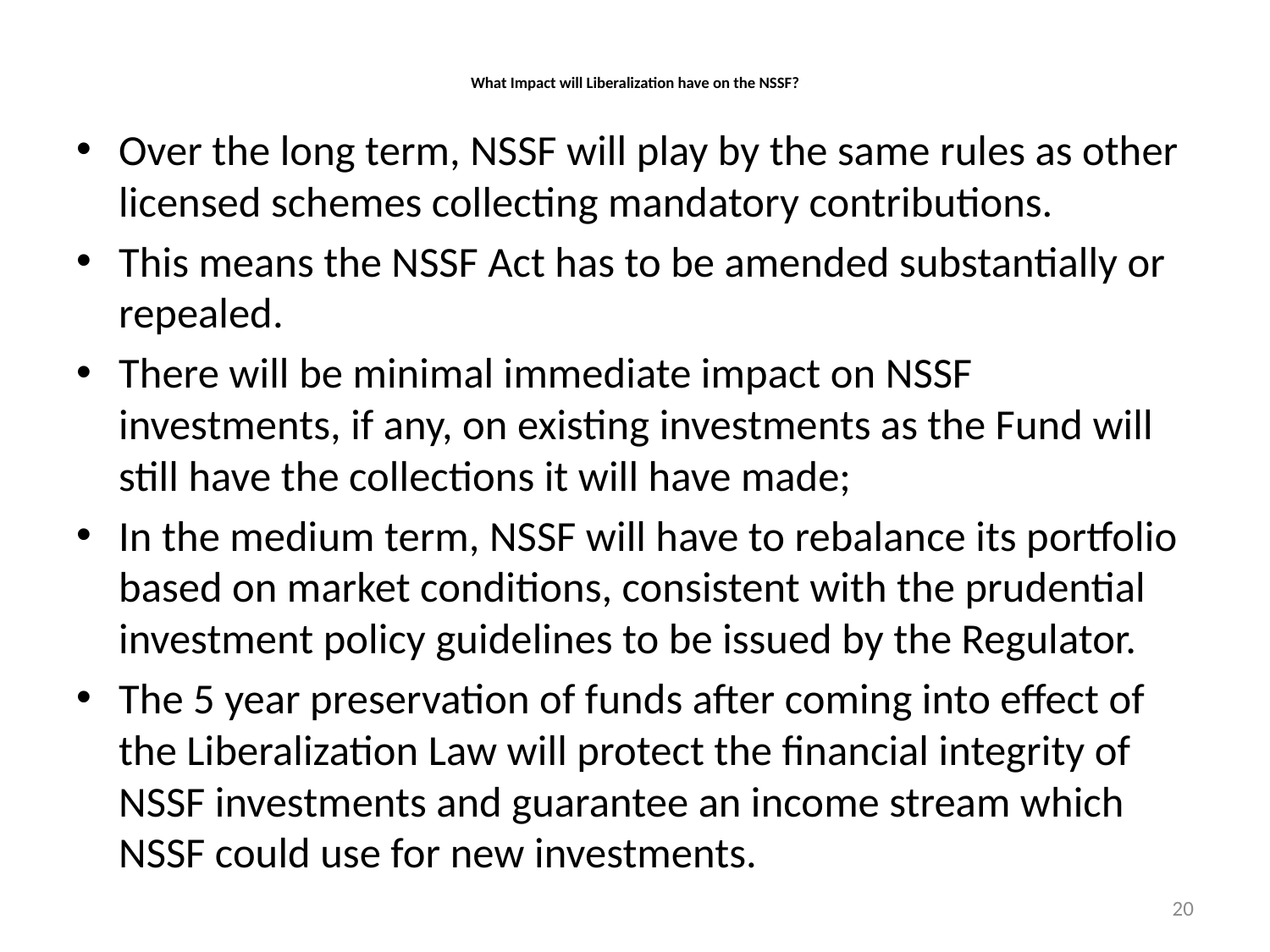

# What Impact will Liberalization have on the NSSF?
Over the long term, NSSF will play by the same rules as other licensed schemes collecting mandatory contributions.
This means the NSSF Act has to be amended substantially or repealed.
There will be minimal immediate impact on NSSF investments, if any, on existing investments as the Fund will still have the collections it will have made;
In the medium term, NSSF will have to rebalance its portfolio based on market conditions, consistent with the prudential investment policy guidelines to be issued by the Regulator.
The 5 year preservation of funds after coming into effect of the Liberalization Law will protect the financial integrity of NSSF investments and guarantee an income stream which NSSF could use for new investments.
20